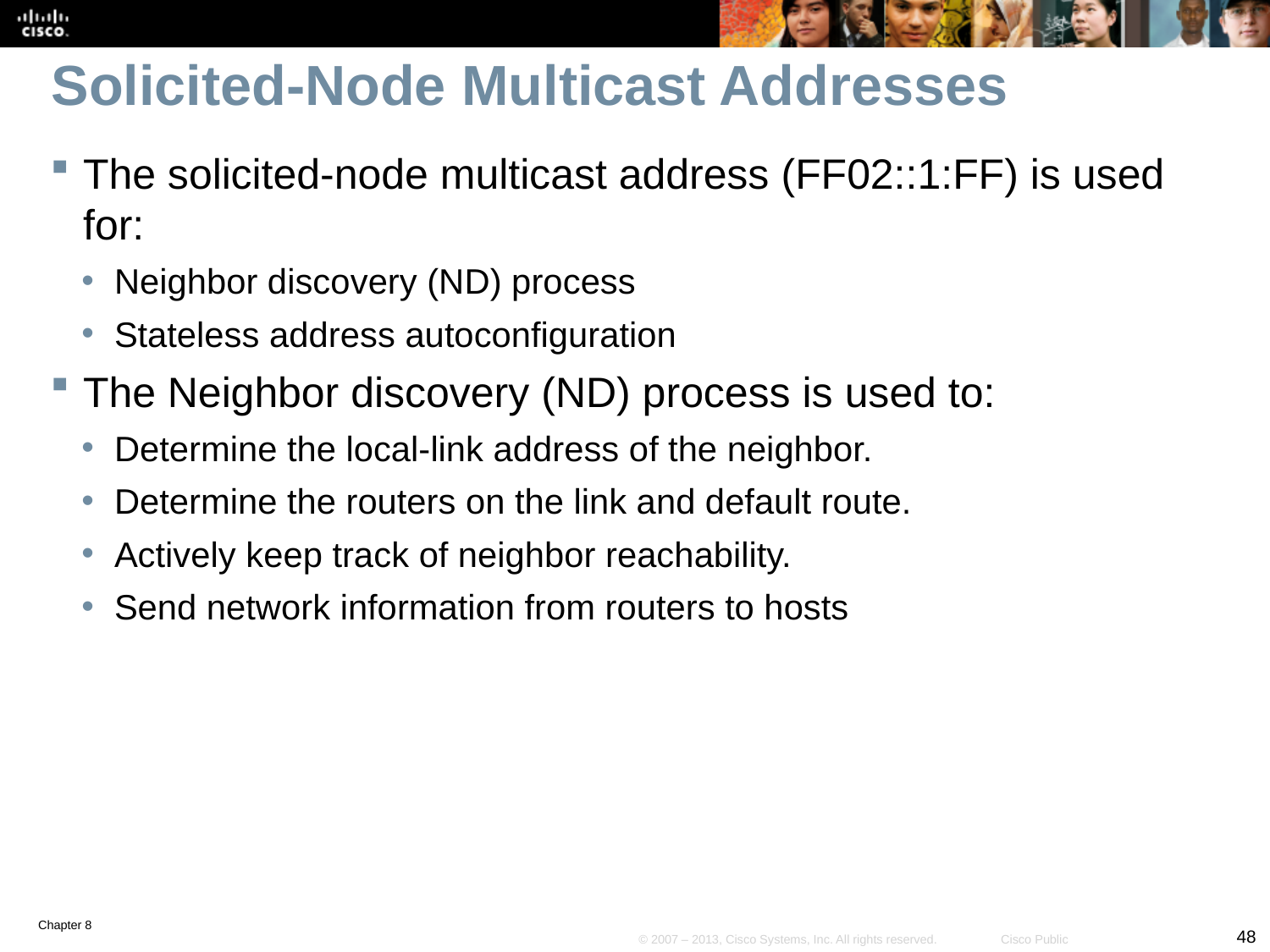

# Solicited-Node Multicast Addresses
The solicited-node multicast address (FF02::1:FF) is used for:
Neighbor discovery (ND) process
Stateless address autoconfiguration
The Neighbor discovery (ND) process is used to:
Determine the local-link address of the neighbor.
Determine the routers on the link and default route.
Actively keep track of neighbor reachability.
Send network information from routers to hosts